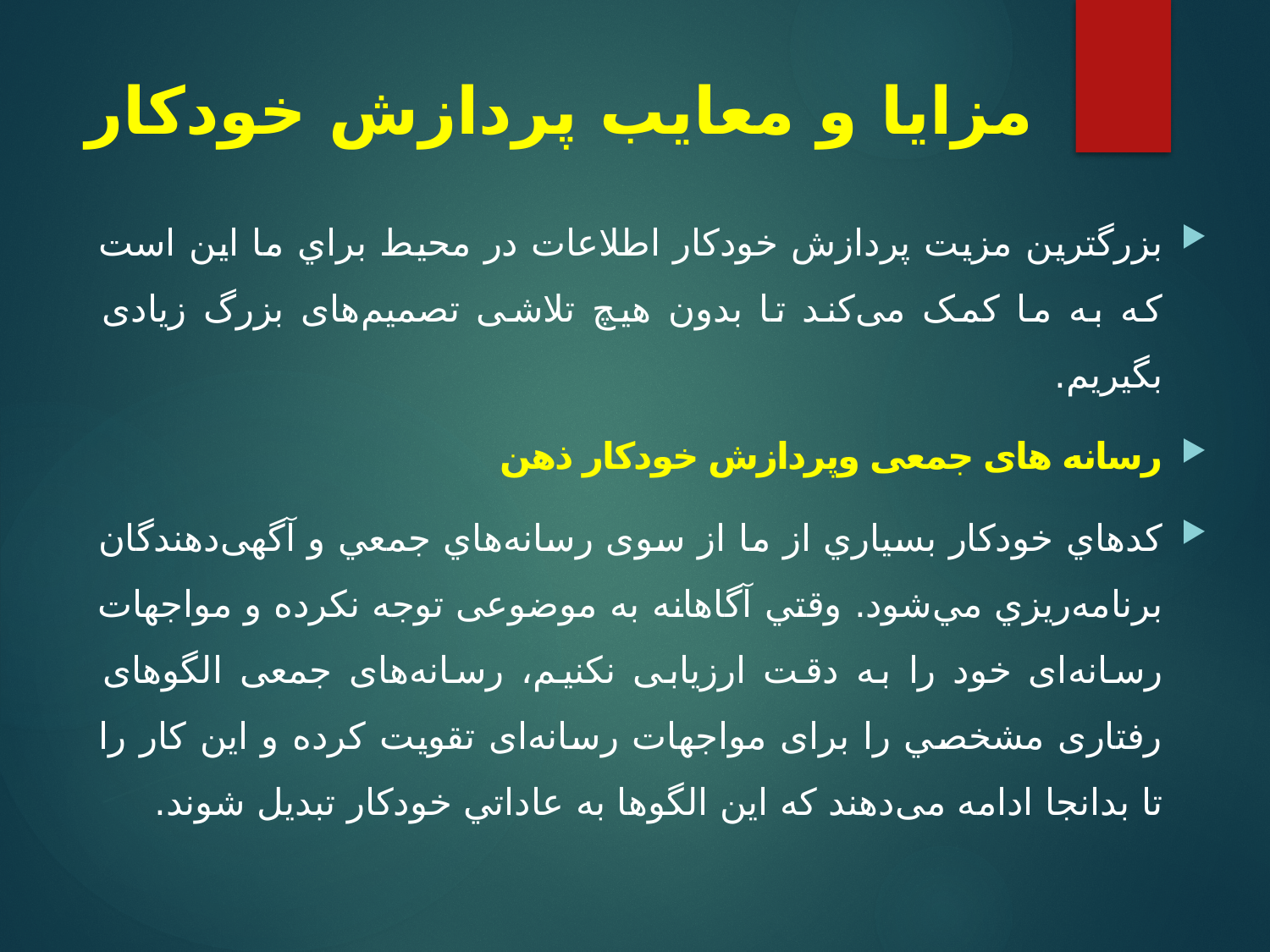

# مزایا و معایب پردازش خودکار
بزرگترین مزیت پردازش خودکار اطلاعات در محیط براي ما این است که به ما کمک می‌کند تا بدون هیچ تلاشی تصمیم‌های بزرگ زیادی بگیریم.
رسانه های جمعی وپردازش خودکار ذهن
كدهاي خودكار بسياري از ما از سوی رسانه‌هاي جمعي و آگهی‌‌دهندگان برنامه‌ريزي مي‌شود. وقتي آگاهانه به موضوعی توجه نکرده و مواجهات رسانه‌ای خود را به دقت ارزیابی نکنیم، رسانه‌های جمعی الگوهای رفتاری مشخصي را برای مواجهات رسانه‌ای تقویت کرده و این کار را تا بدانجا ادامه می‌دهند که اين الگوها به عاداتي خودكار تبديل شوند.